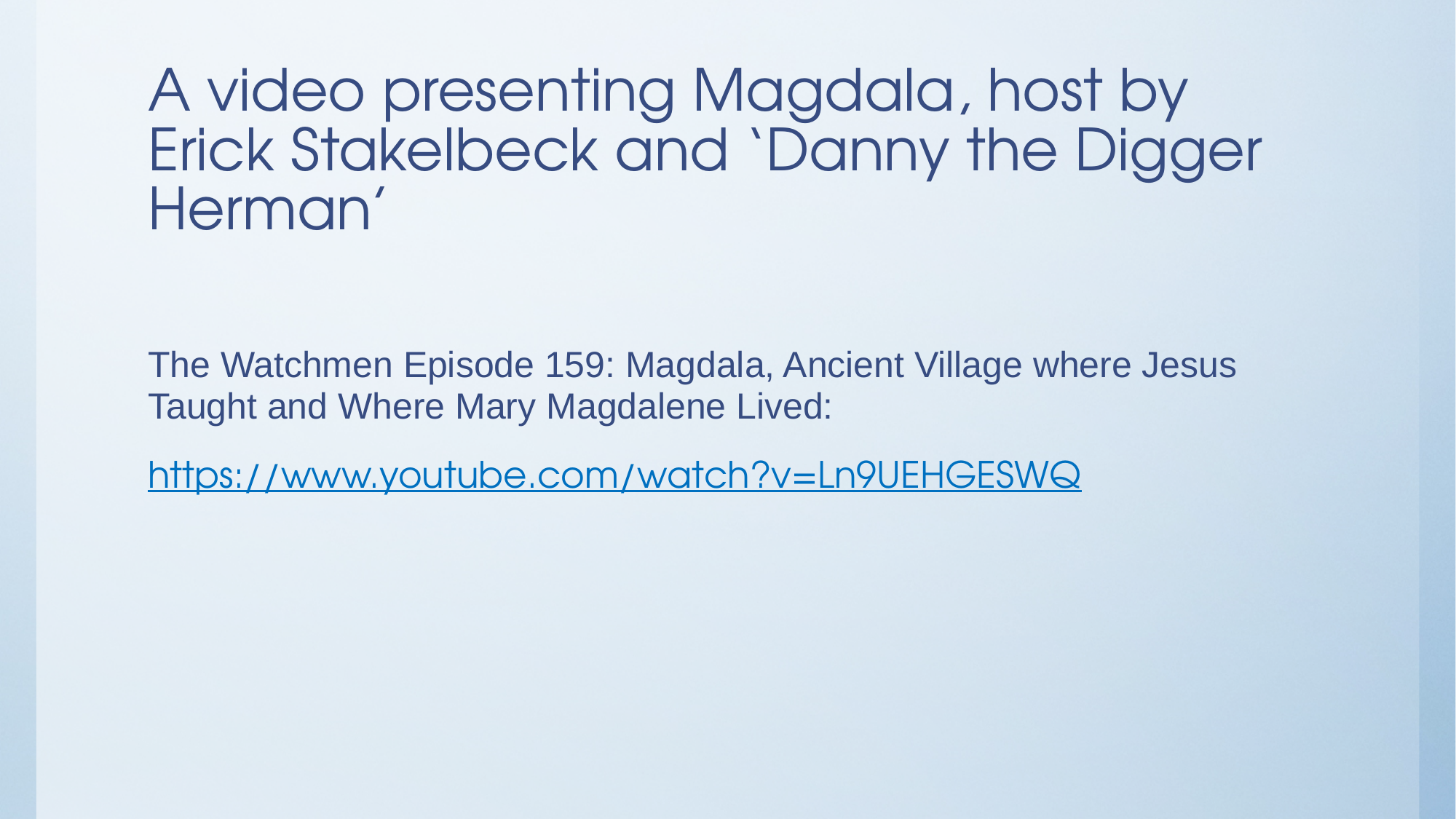

# A video presenting Magdala, host by Erick Stakelbeck and ‘Danny the Digger Herman’
The Watchmen Episode 159: Magdala, Ancient Village where Jesus Taught and Where Mary Magdalene Lived:
https://www.youtube.com/watch?v=Ln9UEHGESWQ